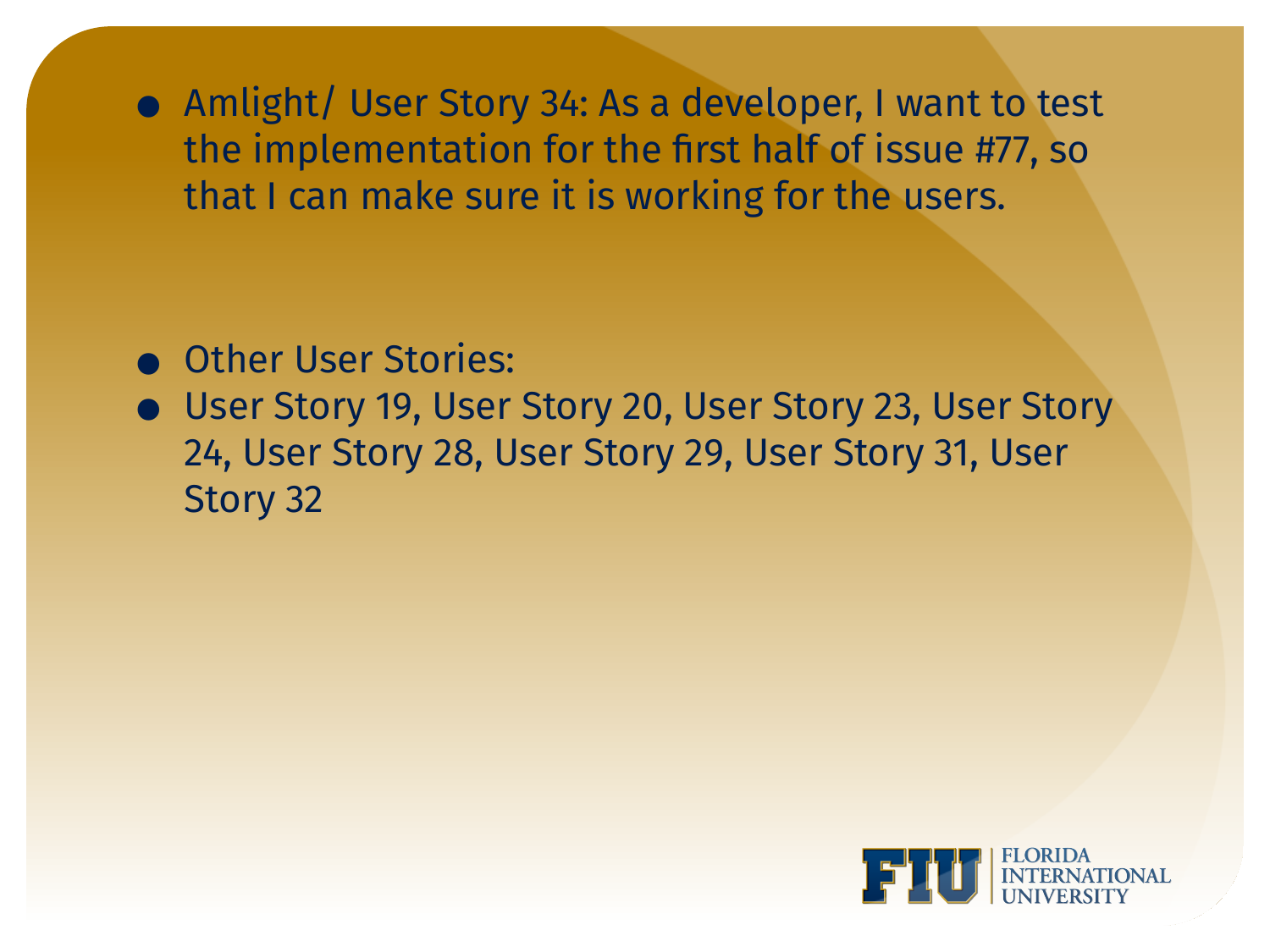

Amlight/ User Story 34: As a developer, I want to test the implementation for the first half of issue #77, so that I can make sure it is working for the users.

Other User Stories:
User Story 19, User Story 20, User Story 23, User Story 24, User Story 28, User Story 29, User Story 31, User Story 32